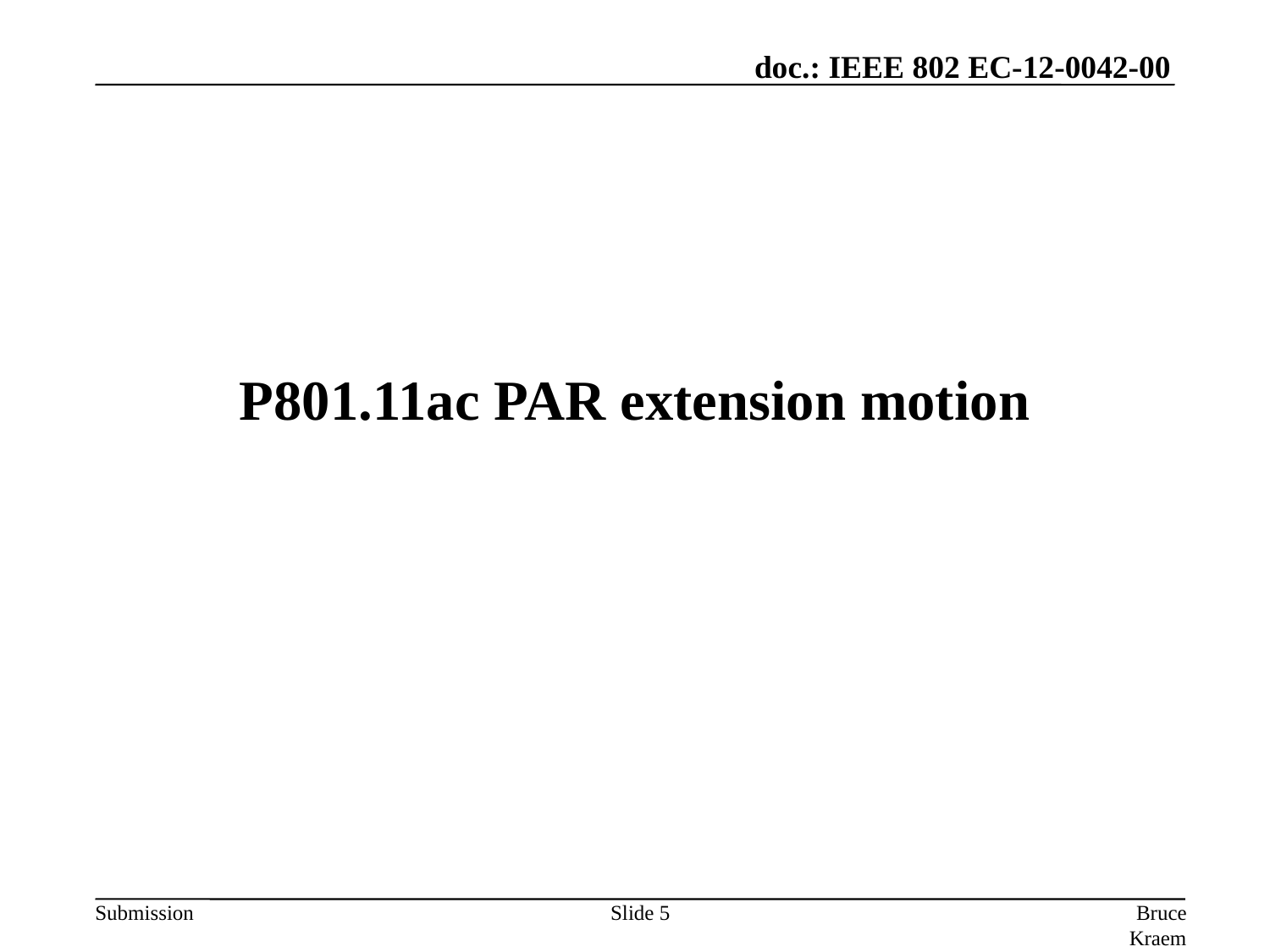

# P801.11ac PAR extension motion
Slide 5
Bruce Kraemer,  Marvell